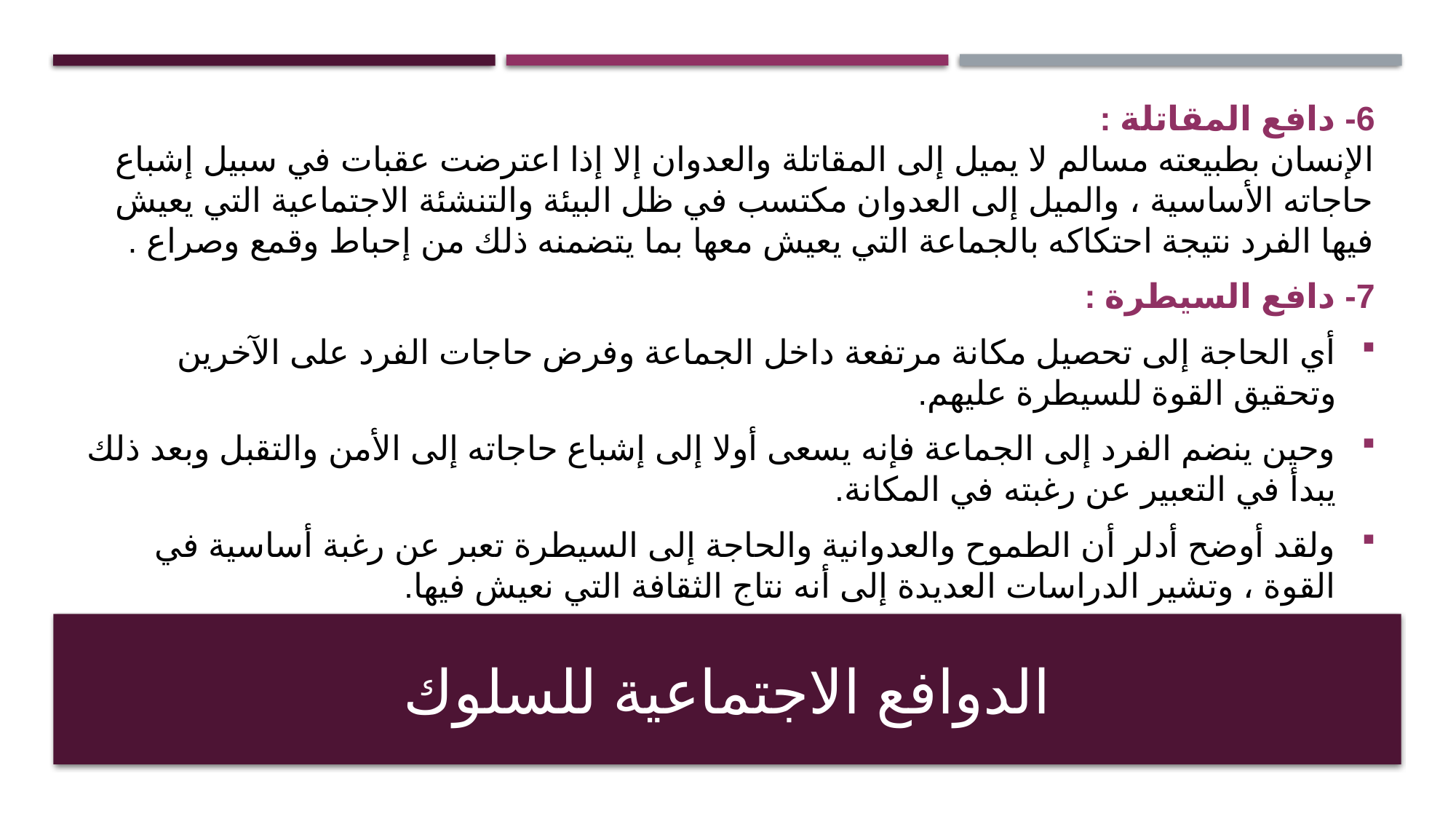

6- دافع المقاتلة :
الإنسان بطبيعته مسالم لا يميل إلى المقاتلة والعدوان إلا إذا اعترضت عقبات في سبيل إشباع حاجاته الأساسية ، والميل إلى العدوان مكتسب في ظل البيئة والتنشئة الاجتماعية التي يعيش فيها الفرد نتيجة احتكاكه بالجماعة التي يعيش معها بما يتضمنه ذلك من إحباط وقمع وصراع .
7- دافع السيطرة :
أي الحاجة إلى تحصيل مكانة مرتفعة داخل الجماعة وفرض حاجات الفرد على الآخرين وتحقيق القوة للسيطرة عليهم.
وحين ينضم الفرد إلى الجماعة فإنه يسعى أولا إلى إشباع حاجاته إلى الأمن والتقبل وبعد ذلك يبدأ في التعبير عن رغبته في المكانة.
ولقد أوضح أدلر أن الطموح والعدوانية والحاجة إلى السيطرة تعبر عن رغبة أساسية في القوة ، وتشير الدراسات العديدة إلى أنه نتاج الثقافة التي نعيش فيها.
# الدوافع الاجتماعية للسلوك